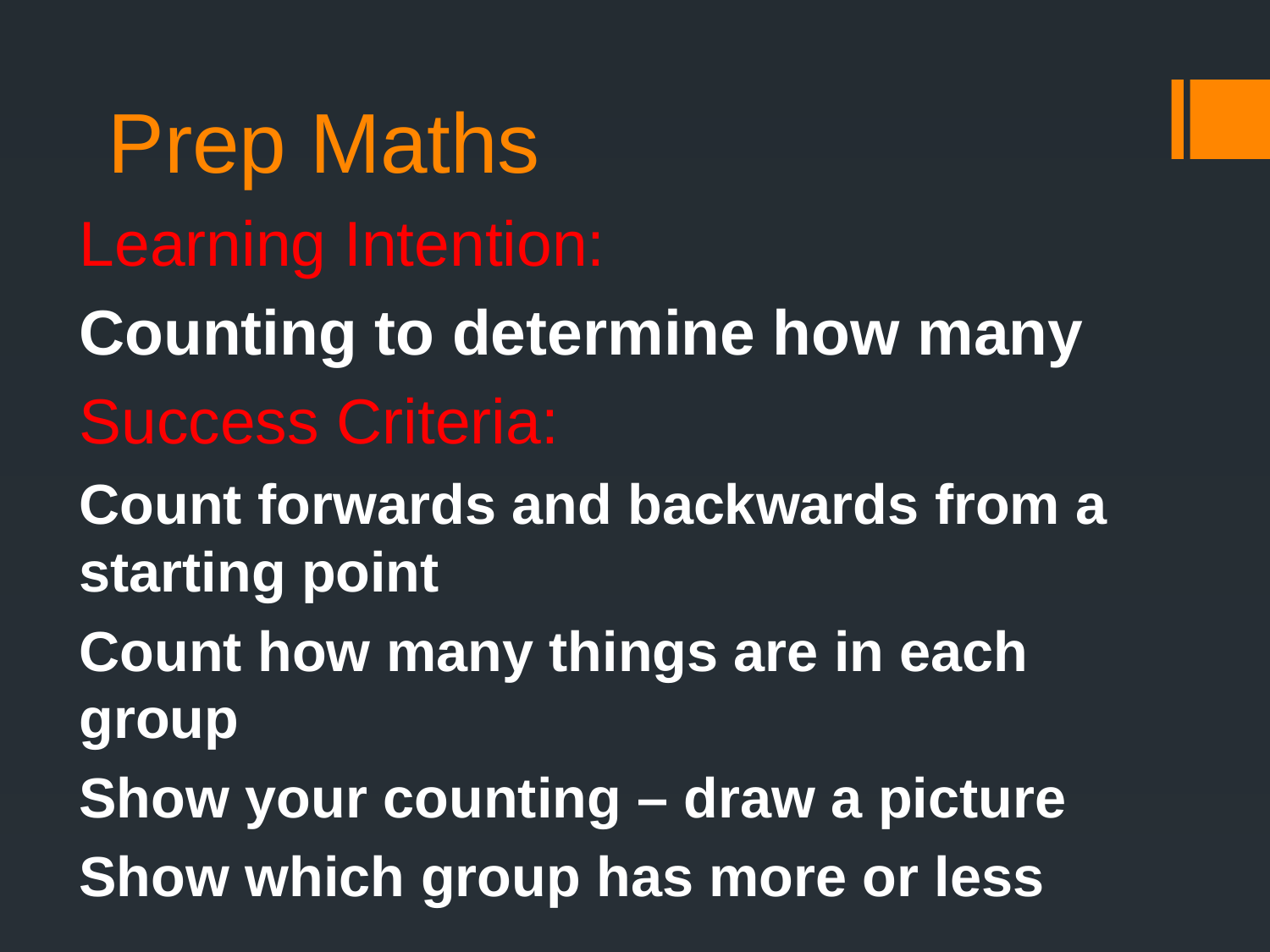

# Prep Maths
Learning Intention:
Counting to determine how many
Success Criteria:
Count forwards and backwards from a starting point
Count how many things are in each group
Show your counting – draw a picture
Show which group has more or less